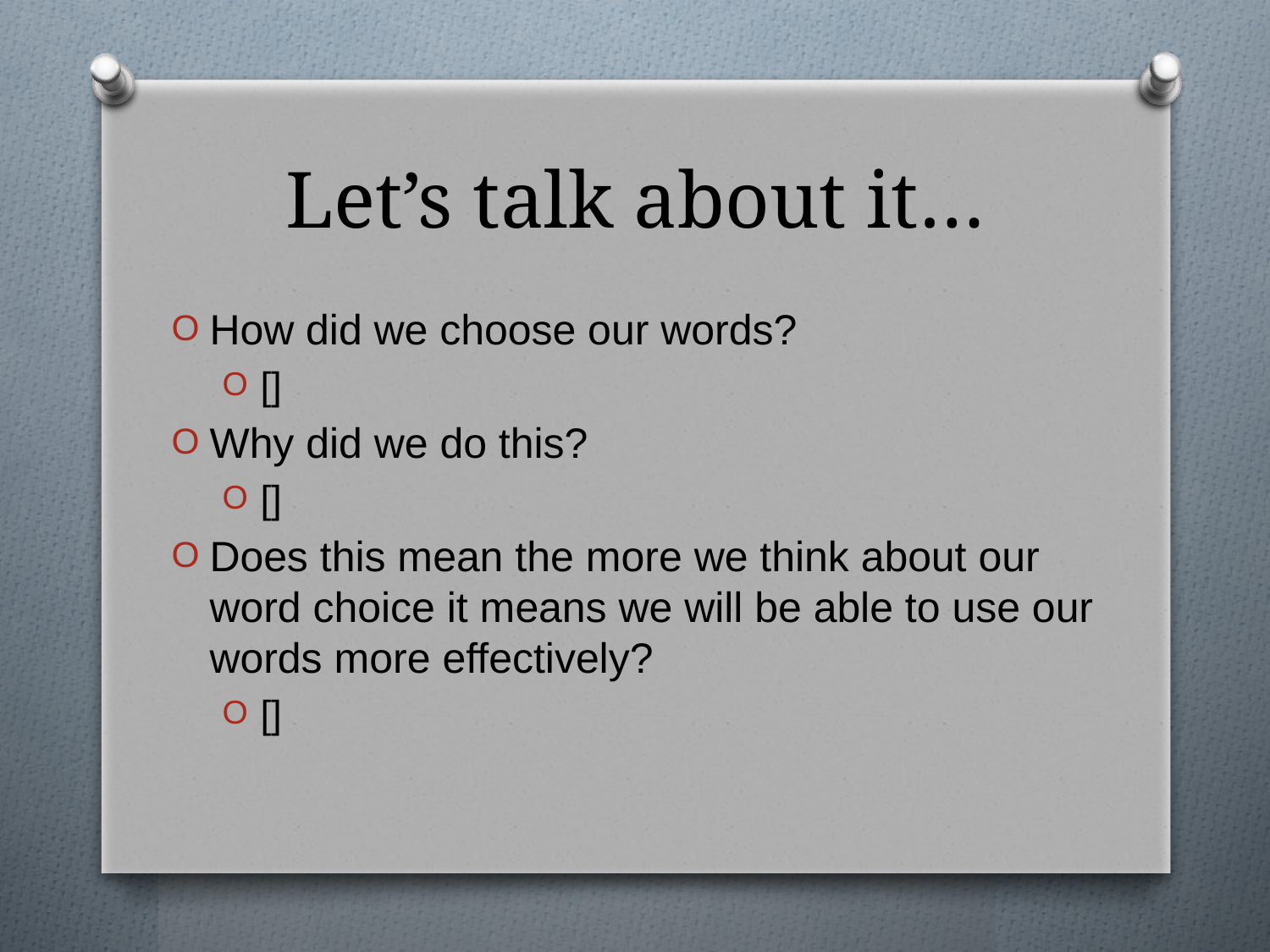

# Let’s talk about it…
How did we choose our words?
[]
Why did we do this?
[]
Does this mean the more we think about our word choice it means we will be able to use our words more effectively?
[]